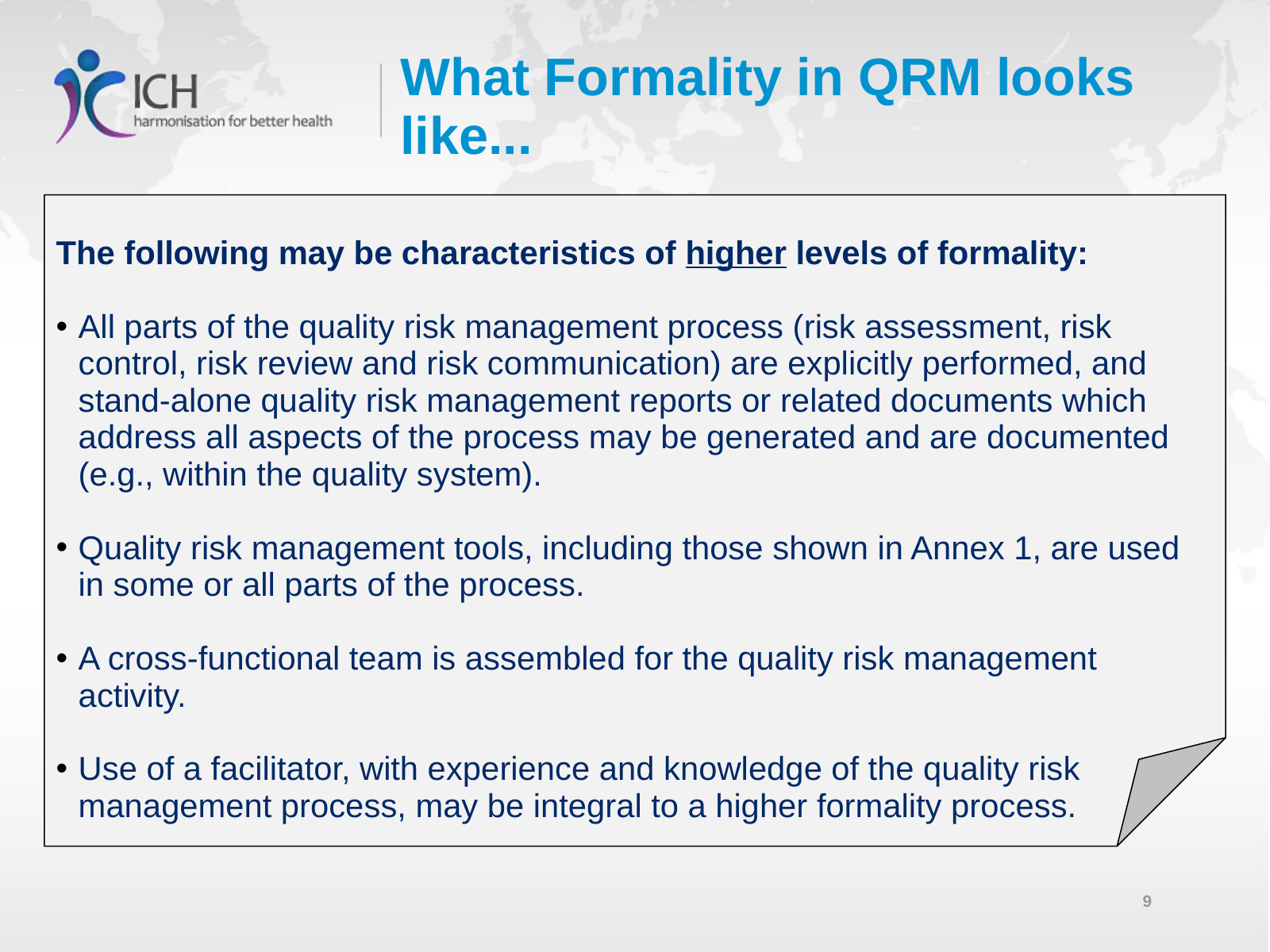

# What Formality in QRM looks like...

The following may be characteristics of higher levels of formality:

All parts of the quality risk management process (risk assessment, risk control, risk review and risk communication) are explicitly performed, and stand-alone quality risk management reports or related documents which address all aspects of the process may be generated and are documented (e.g., within the quality system).

Quality risk management tools, including those shown in Annex 1, are used in some or all parts of the process.

A cross-functional team is assembled for the quality risk management activity.

Use of a facilitator, with experience and knowledge of the quality risk management process, may be integral to a higher formality process.